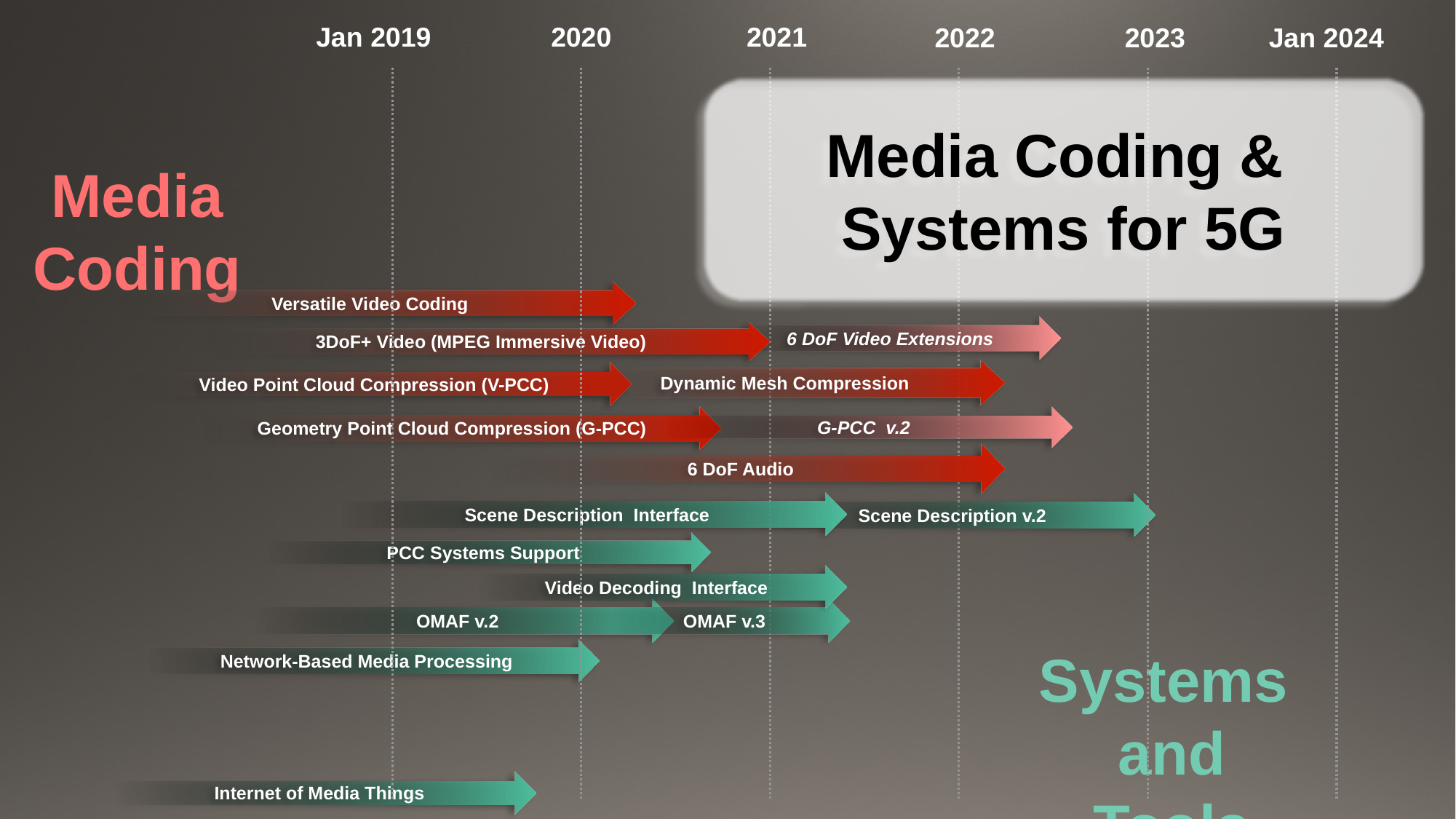

Jan 2019
2020
2021
2022
2023
Jan 2024
Media Coding &
Systems for 5G
Media
Coding
Versatile Video Coding
6 DoF Video Extensions
3DoF+ Video (MPEG Immersive Video)
Dynamic Mesh Compression
Video Point Cloud Compression (V-PCC)
G-PCC  v.2
Geometry Point Cloud Compression (G-PCC)
6 DoF Audio
Scene Description  Interface
Scene Description v.2
PCC Systems Support
Video Decoding  Interface
OMAF v.2
OMAF v.3
Systems
and Tools
Network-Based Media Processing
Internet of Media Things